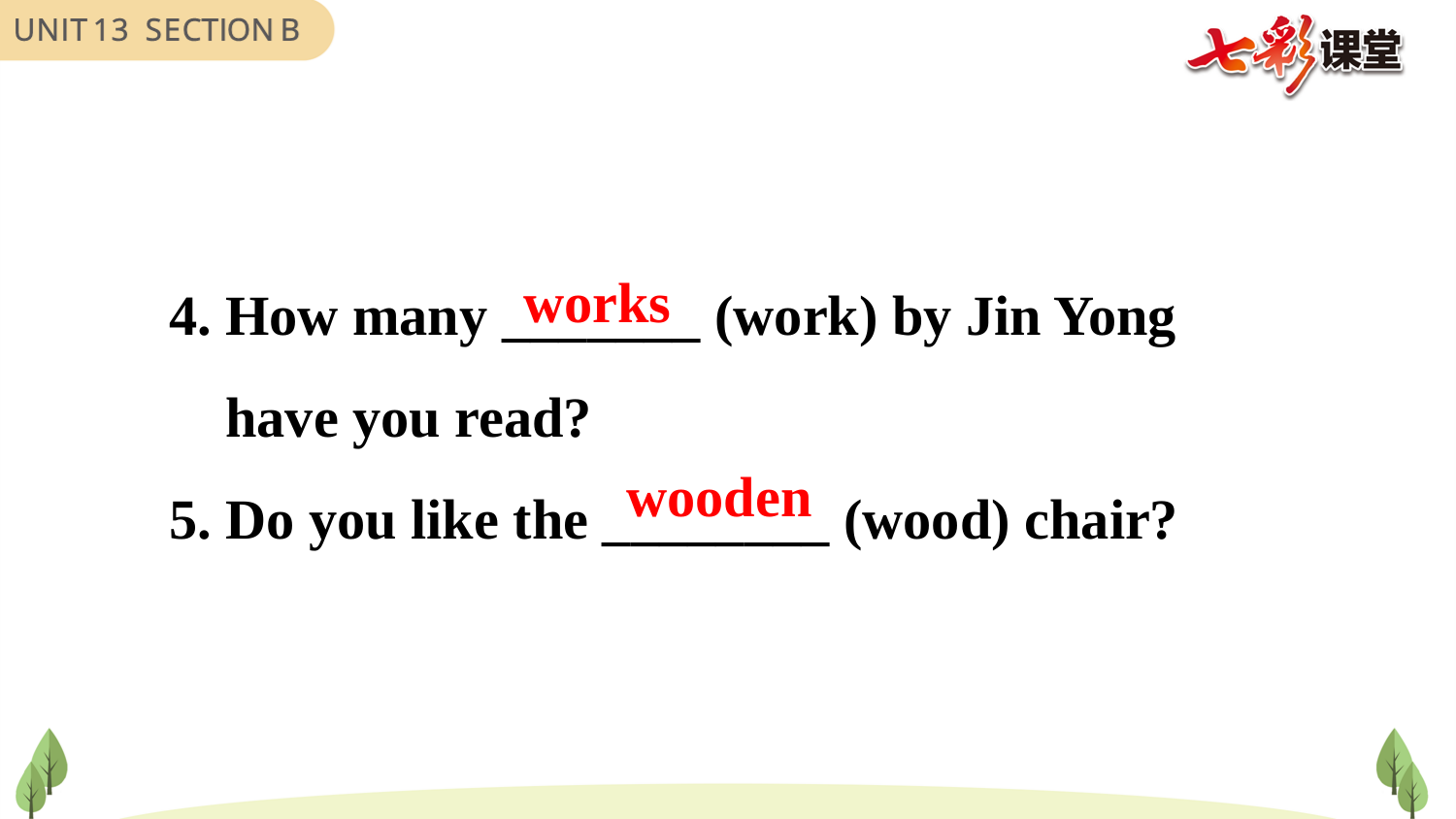

4. How many _______ (work) by Jin Yong
    have you read?
5. Do you like the ________ (wood) chair?
works
wooden